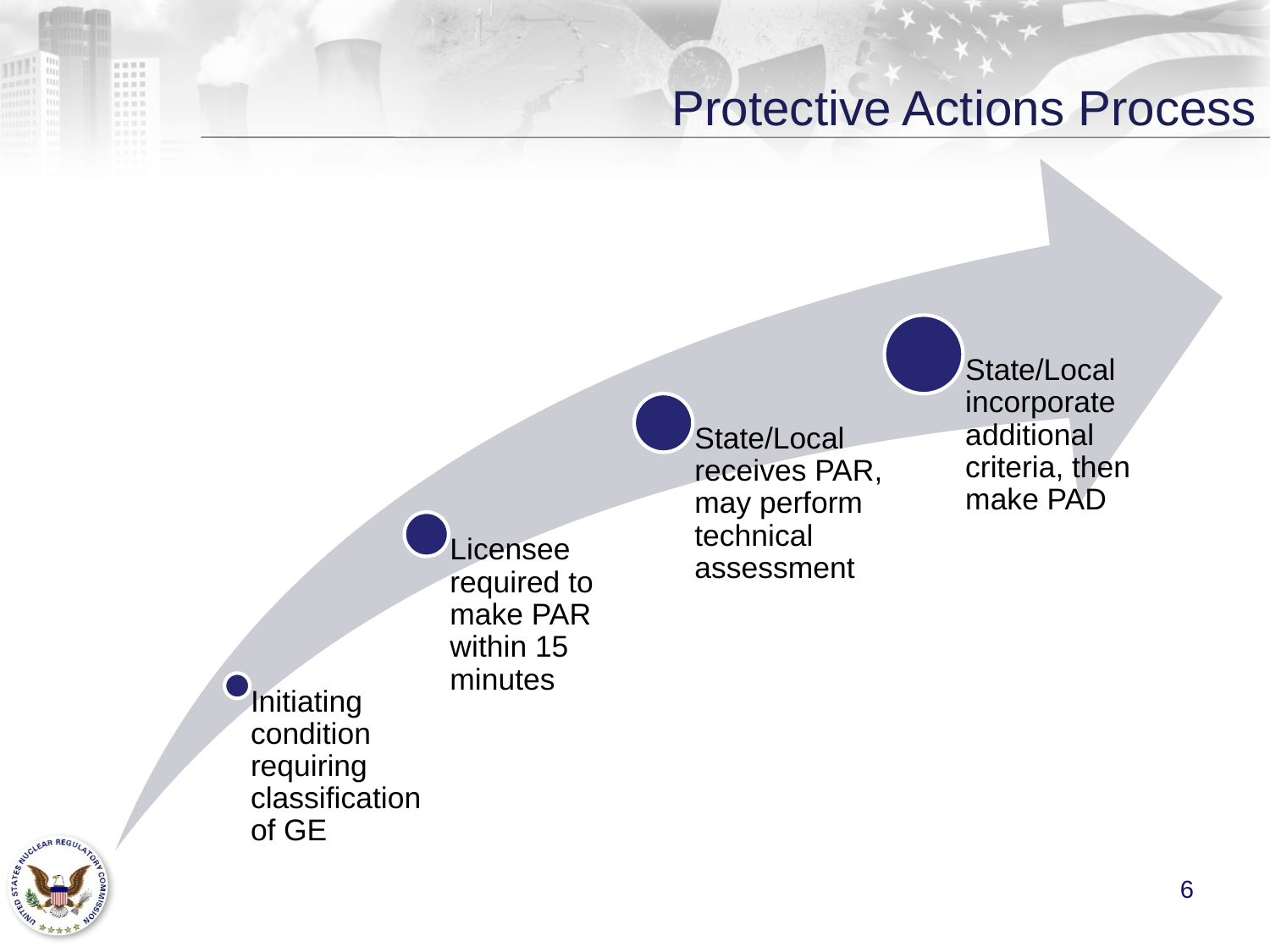

# Protective Actions Process
Initiating condition requiring classification of GE
Licensee required to make PAR within 15 minutes
State/Local receives PAR, may perform technical assessment
State/Local incorporate additional criteria, then make PAD
6